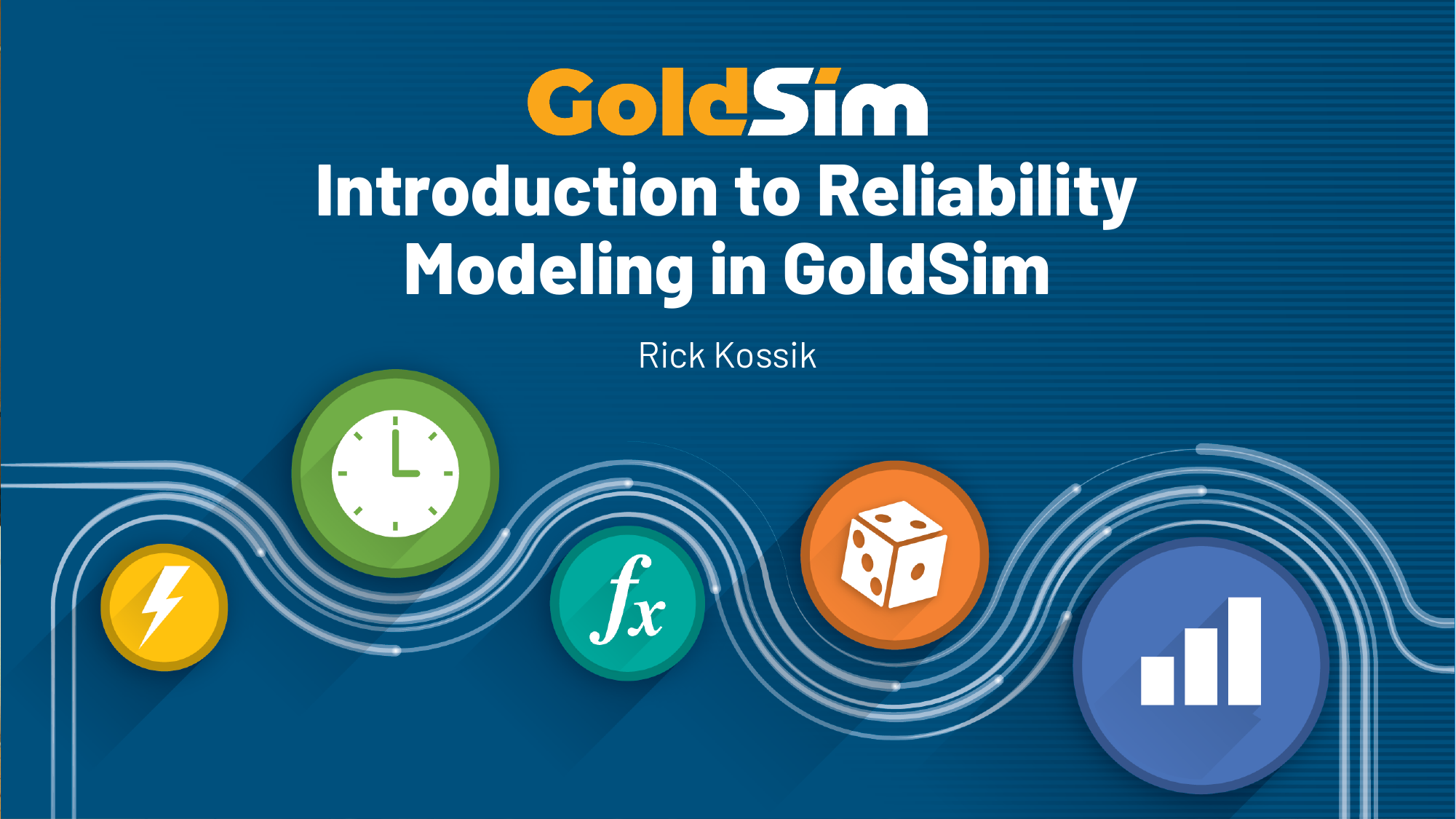

# Introduction to Reliability Modeling in GoldSim
Rick Kossik